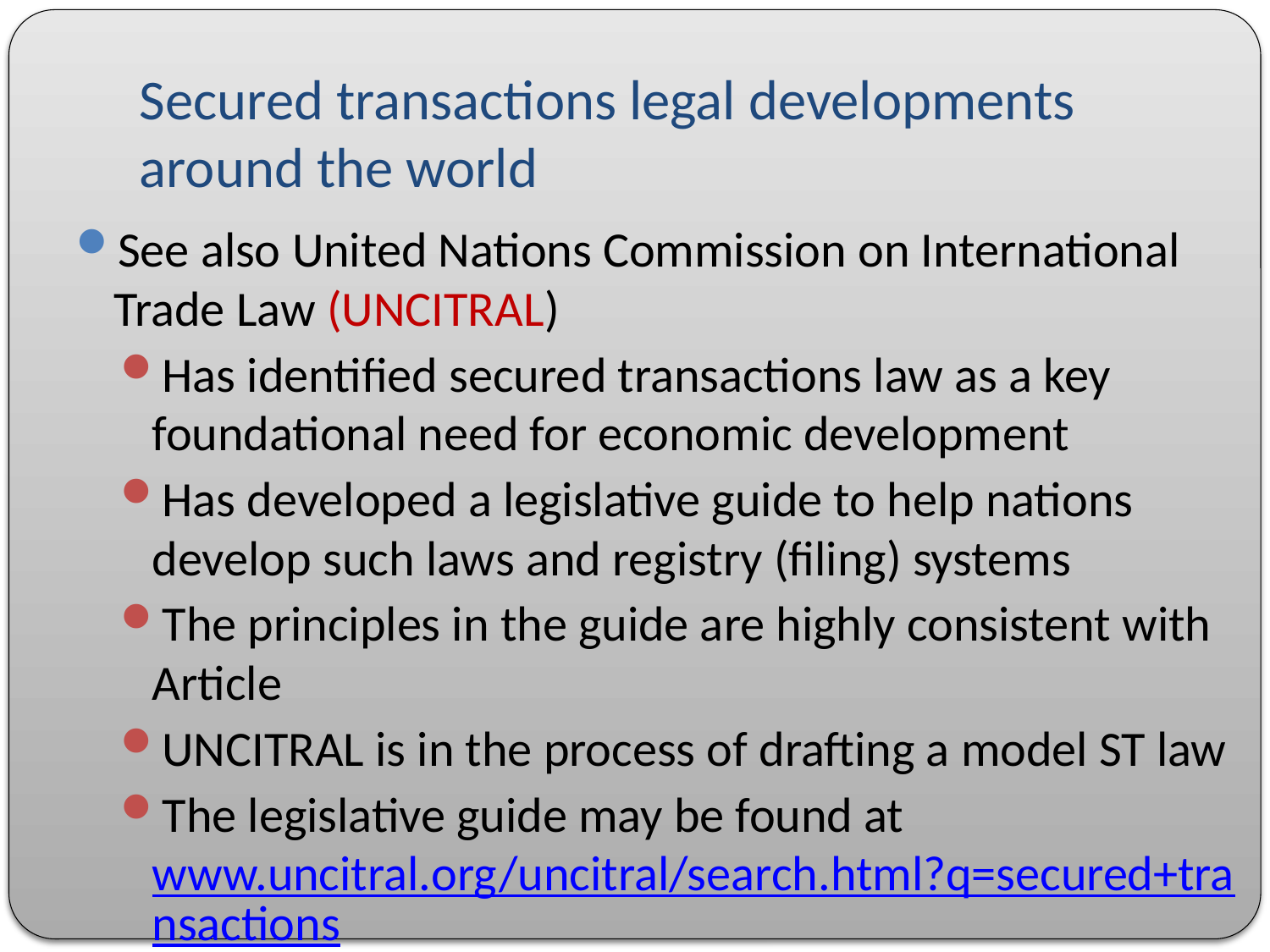

# Secured transactions legal developments around the world
See also United Nations Commission on International Trade Law (UNCITRAL)
Has identified secured transactions law as a key foundational need for economic development
Has developed a legislative guide to help nations develop such laws and registry (filing) systems
The principles in the guide are highly consistent with Article
UNCITRAL is in the process of drafting a model ST law
The legislative guide may be found at  www.uncitral.org/uncitral/search.html?q=secured+transactions